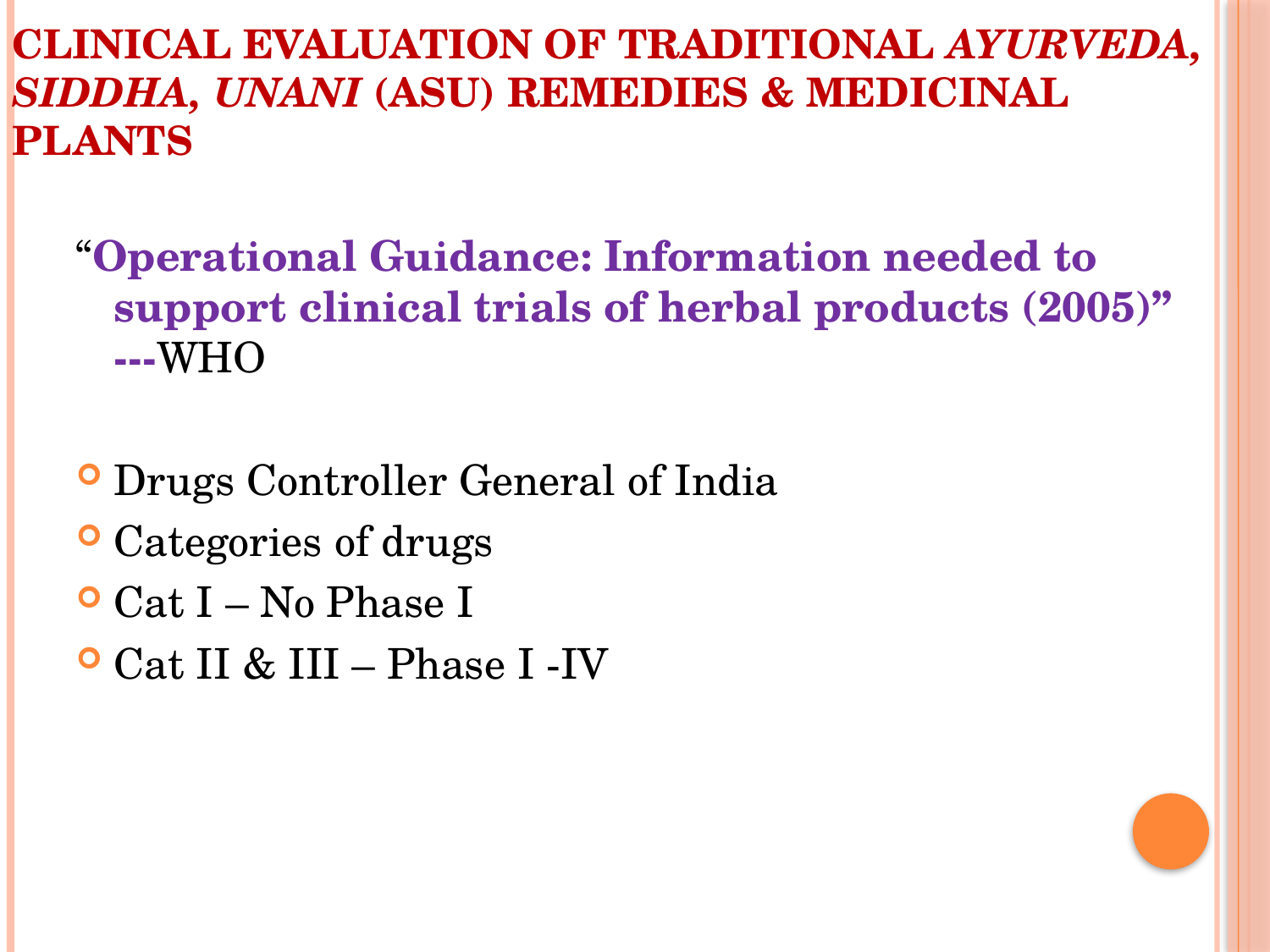

# Clinical evaluation of traditional ayurveda, siddha, unani (asu) remedies & medicinal plants
“Operational Guidance: Information needed to support clinical trials of herbal products (2005)” ---WHO

Drugs Controller General of India
Categories of drugs
Cat I – No Phase I
Cat II & III – Phase I -IV